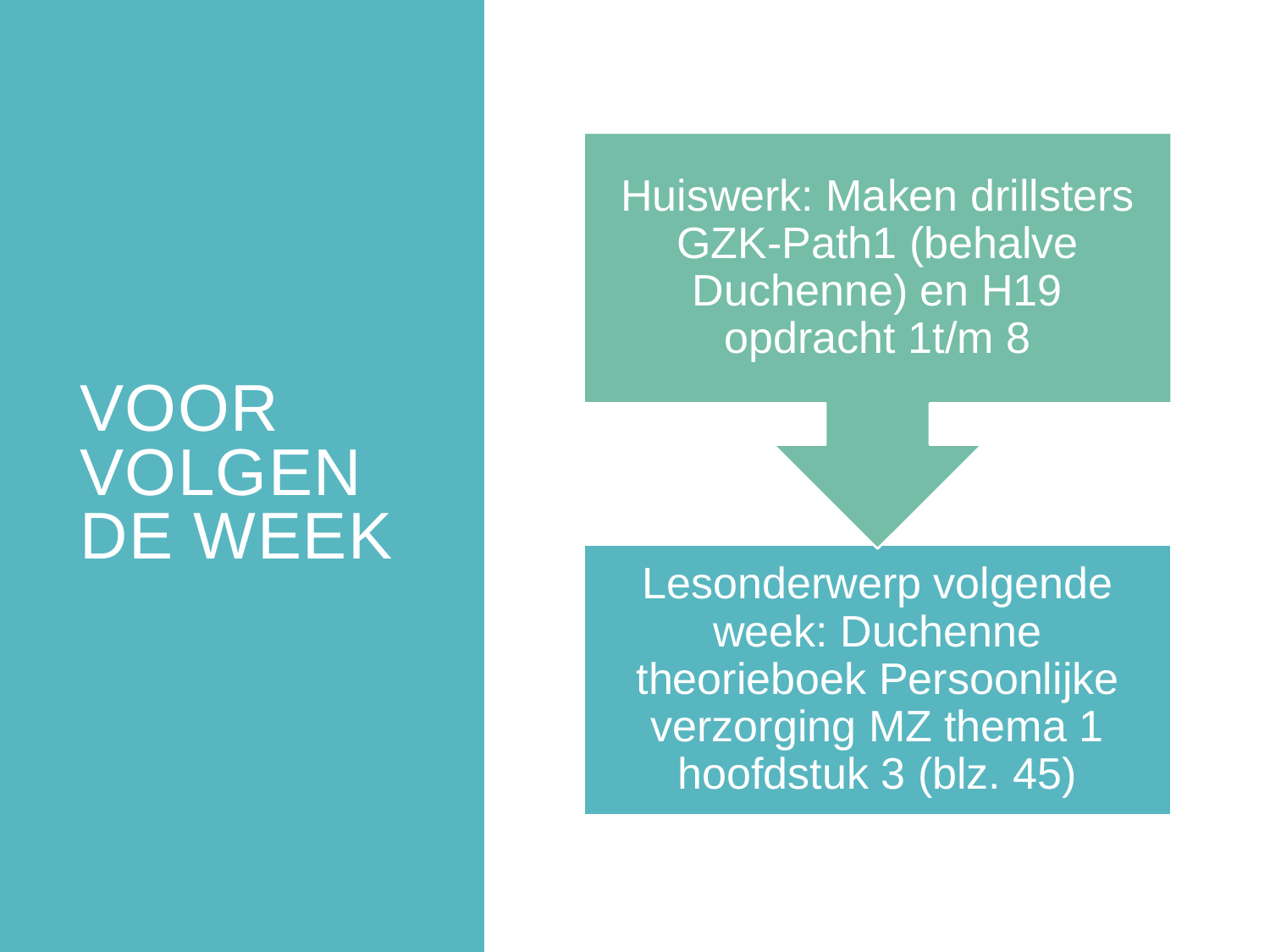

# Voor volgende week
Lesonderwerp volgende week: Duchenne theorieboek Persoonlijke verzorging MZ thema 1 hoofdstuk 3 (blz. 45)
Huiswerk: Maken drillsters GZK-Path1 (behalve Duchenne) en H19 opdracht 1t/m 8